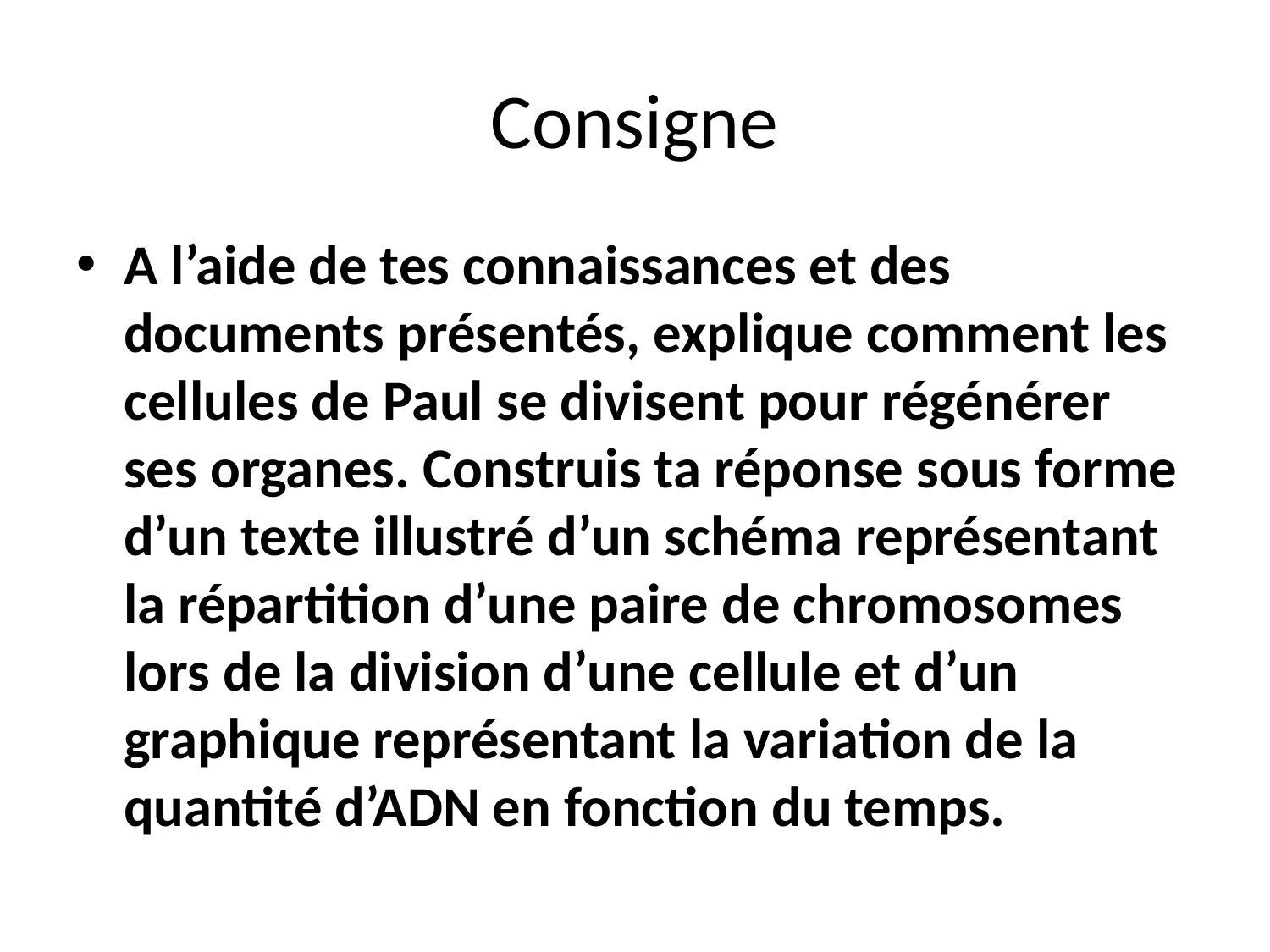

# Consigne
A l’aide de tes connaissances et des documents présentés, explique comment les cellules de Paul se divisent pour régénérer ses organes. Construis ta réponse sous forme d’un texte illustré d’un schéma représentant la répartition d’une paire de chromosomes lors de la division d’une cellule et d’un graphique représentant la variation de la quantité d’ADN en fonction du temps.